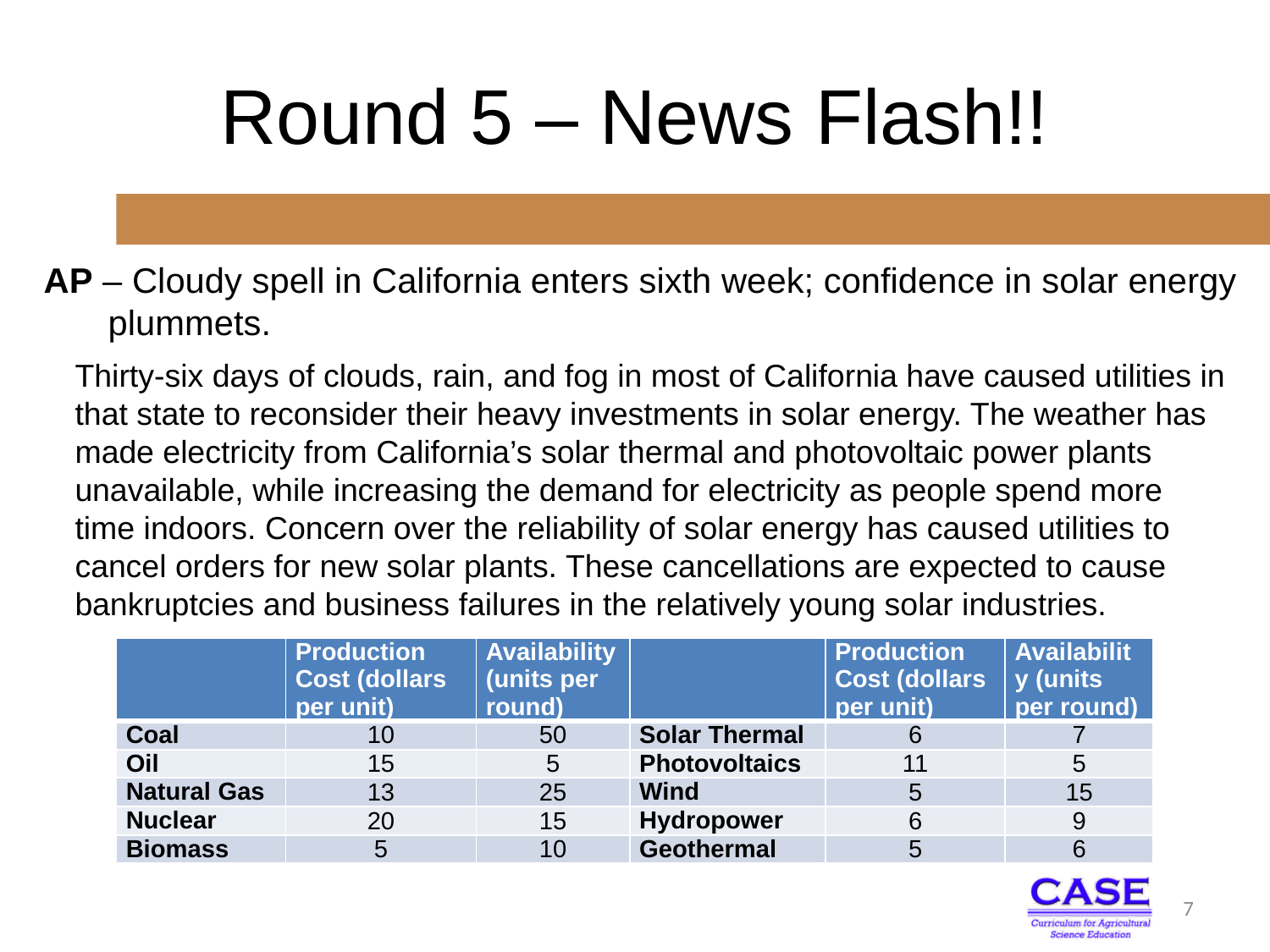

# Round 5 – News Flash!!
AP – Cloudy spell in California enters sixth week; confidence in solar energy plummets.
Thirty-six days of clouds, rain, and fog in most of California have caused utilities in that state to reconsider their heavy investments in solar energy. The weather has made electricity from California’s solar thermal and photovoltaic power plants unavailable, while increasing the demand for electricity as people spend more time indoors. Concern over the reliability of solar energy has caused utilities to cancel orders for new solar plants. These cancellations are expected to cause bankruptcies and business failures in the relatively young solar indus­tries.
|  | Production Cost (dollars per unit) | Availability (units per round) |  | Production Cost (dollars per unit) | Availability (units per round) |
| --- | --- | --- | --- | --- | --- |
| Coal | 10 | 50 | Solar Thermal | 6 | 7 |
| Oil | 15 | 5 | Photovoltaics | 11 | 5 |
| Natural Gas | 13 | 25 | Wind | 5 | 15 |
| Nuclear | 20 | 15 | Hydropower | 6 | 9 |
| Biomass | 5 | 10 | Geothermal | 5 | 6 |
7